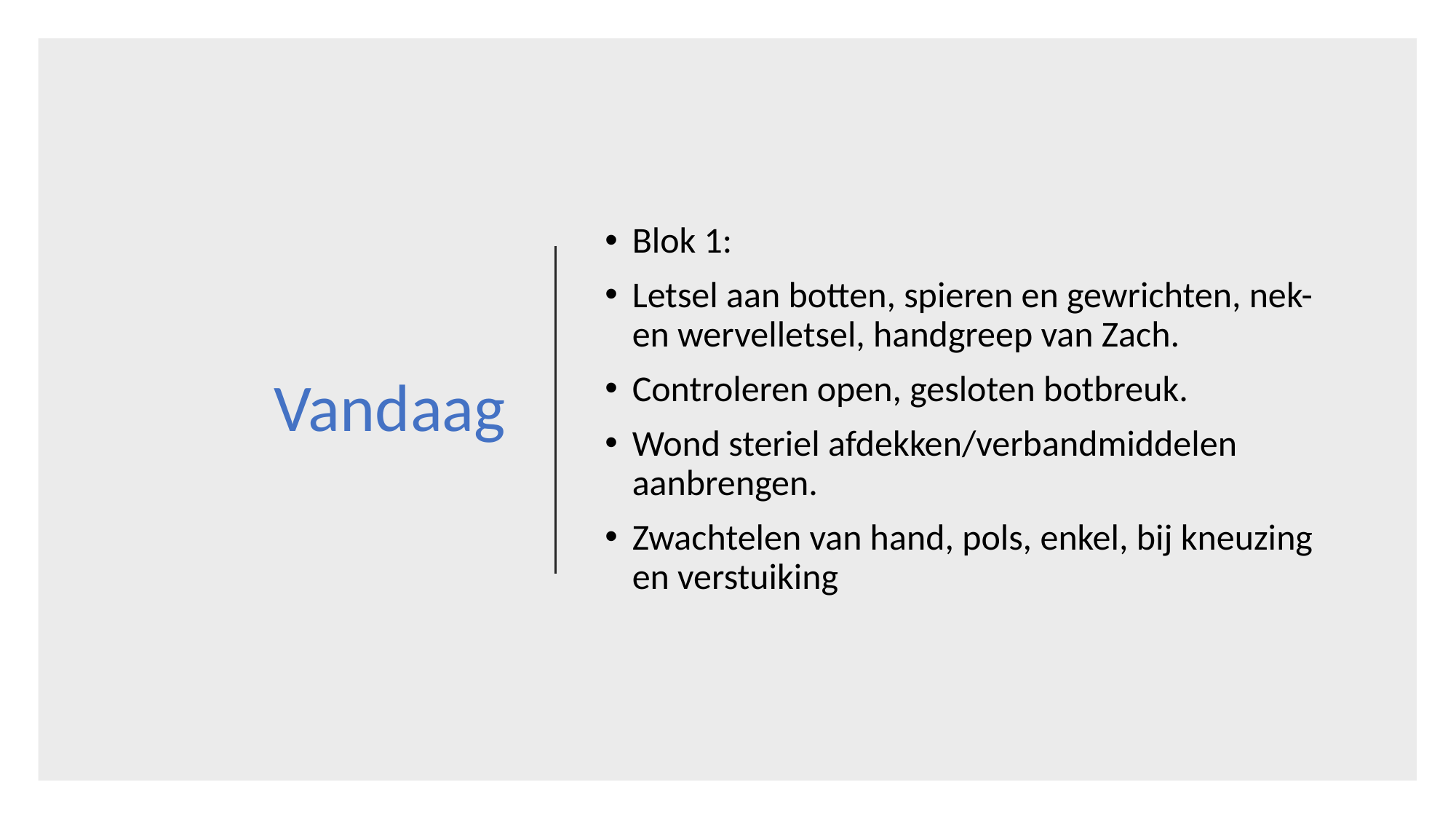

# Vandaag
Blok 1:
Letsel aan botten, spieren en gewrichten, nek- en wervelletsel, handgreep van Zach.
Controleren open, gesloten botbreuk.
Wond steriel afdekken/verbandmiddelen aanbrengen.
Zwachtelen van hand, pols, enkel, bij kneuzing en verstuiking